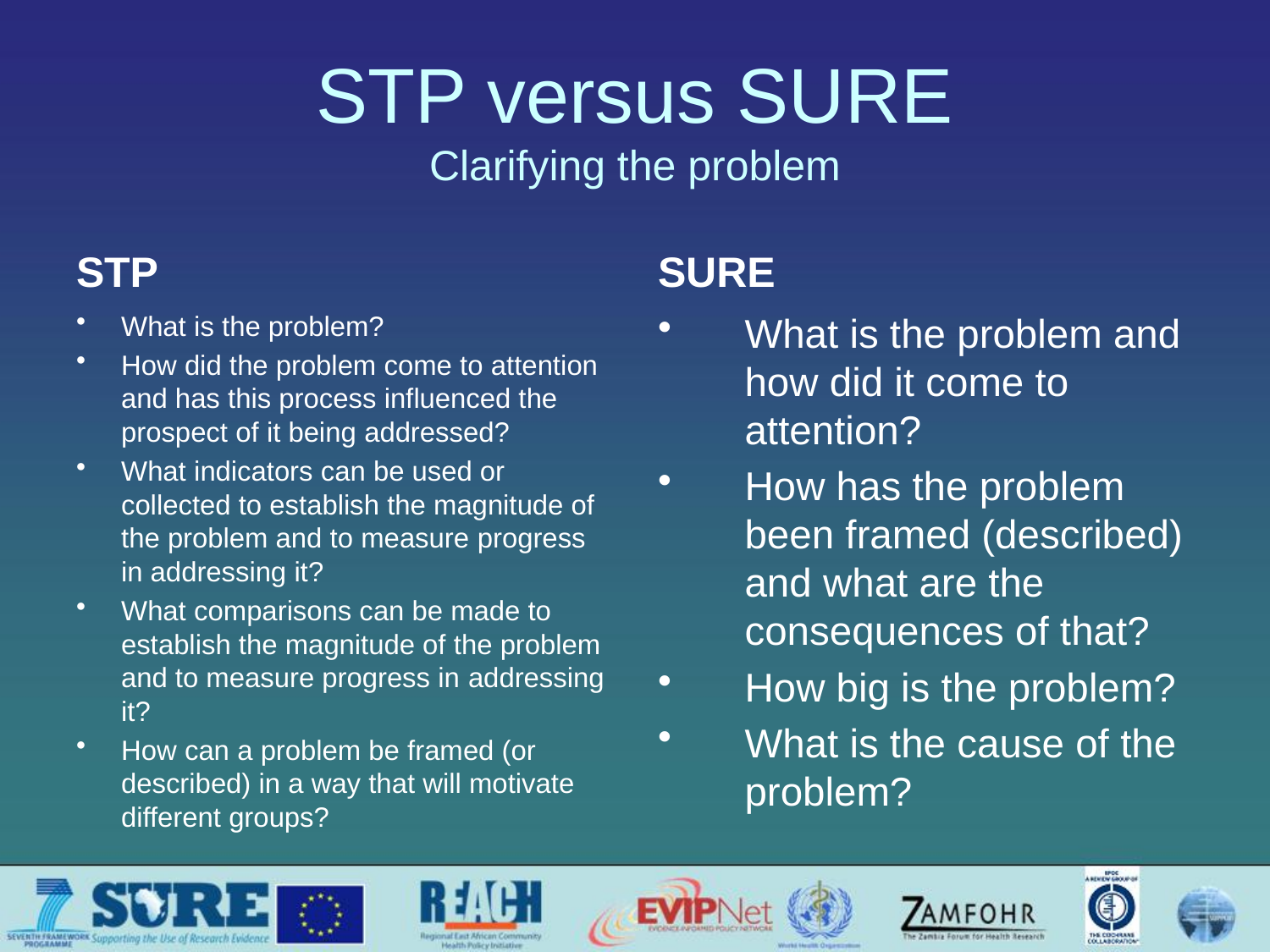

# STP versus SURE Clarifying the problem
STP
SURE
What is the problem?
How did the problem come to attention and has this process influenced the prospect of it being addressed?
What indicators can be used or collected to establish the magnitude of the problem and to measure progress in addressing it?
What comparisons can be made to establish the magnitude of the problem and to measure progress in addressing it?
How can a problem be framed (or described) in a way that will motivate different groups?
What is the problem and how did it come to attention?
How has the problem been framed (described) and what are the consequences of that?
How big is the problem?
What is the cause of the problem?